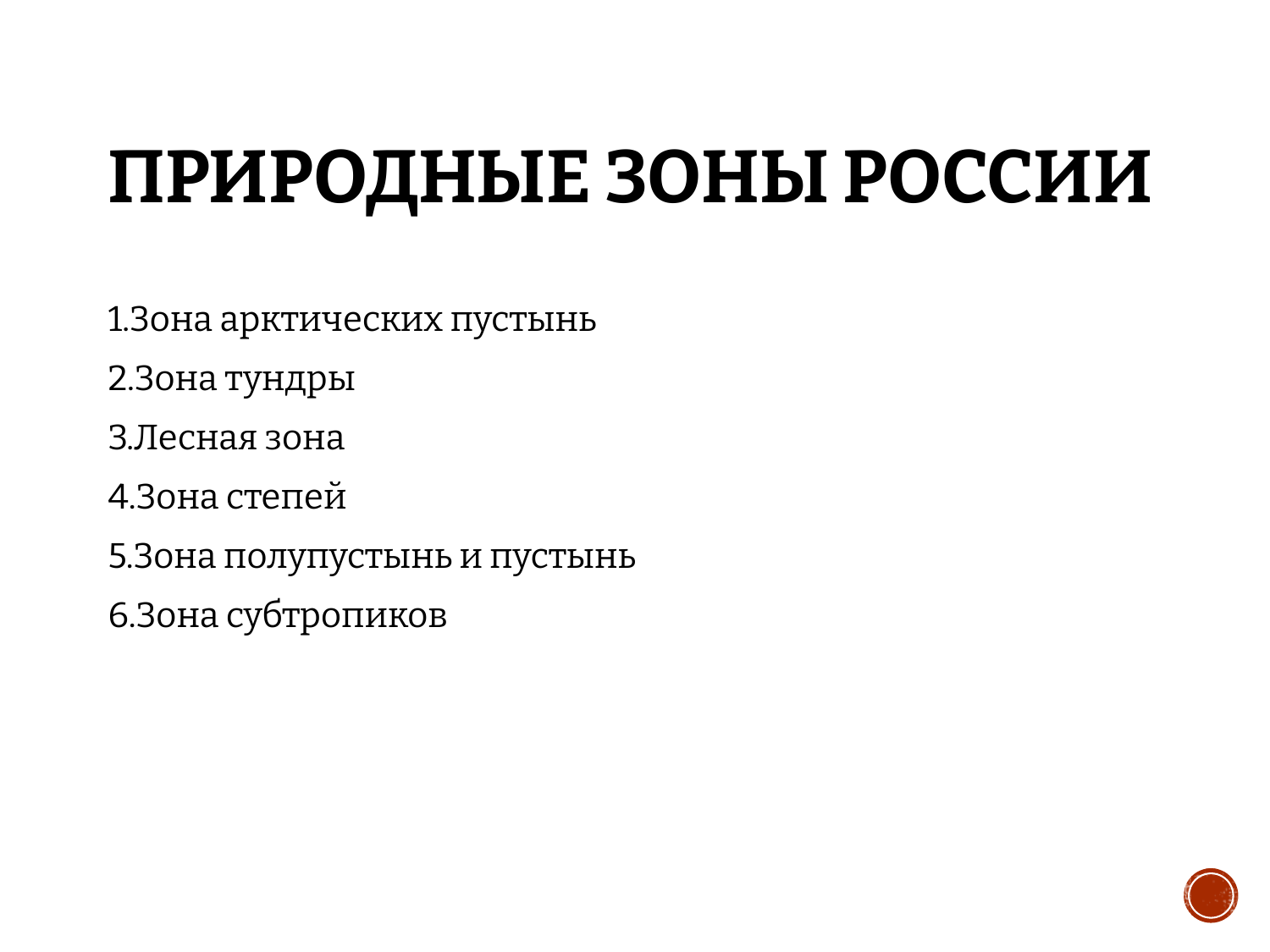

# Природные зоны России
1.Зона арктических пустынь
2.Зона тундры
3.Лесная зона
4.Зона степей
5.Зона полупустынь и пустынь
6.Зона субтропиков